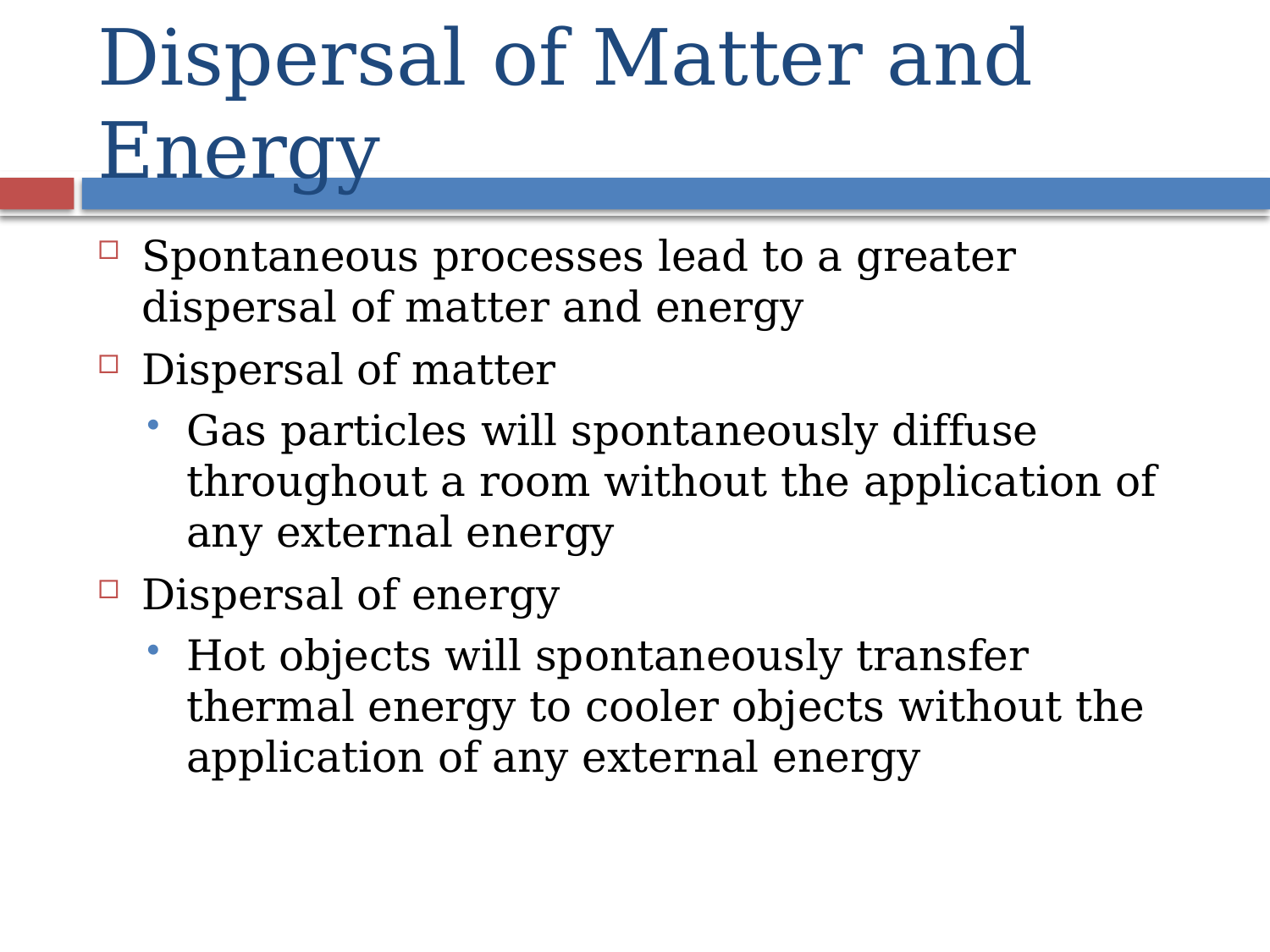

# Dispersal of Matter and Energy
Spontaneous processes lead to a greater dispersal of matter and energy
Dispersal of matter
Gas particles will spontaneously diffuse throughout a room without the application of any external energy
Dispersal of energy
Hot objects will spontaneously transfer thermal energy to cooler objects without the application of any external energy